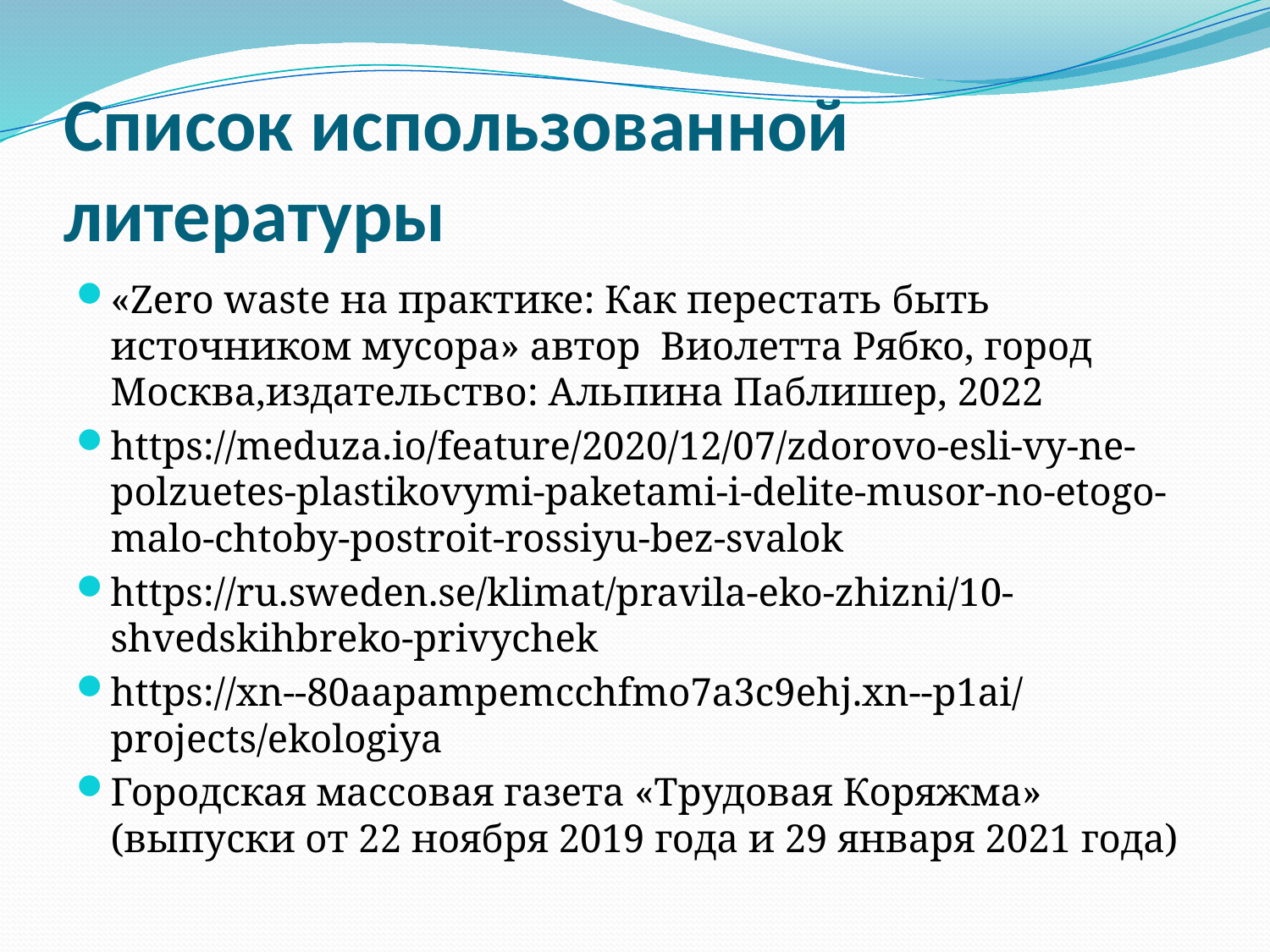

# Список использованной литературы
«Zero waste на практике: Как перестать быть источником мусора» автор  Виолетта Рябко, город Москва,издательство: Альпина Паблишер, 2022
https://meduza.io/feature/2020/12/07/zdorovo-esli-vy-ne-polzuetes-plastikovymi-paketami-i-delite-musor-no-etogo-malo-chtoby-postroit-rossiyu-bez-svalok
https://ru.sweden.se/klimat/pravila-eko-zhizni/10-shvedskihbreko-privychek
https://xn--80aapampemcchfmo7a3c9ehj.xn--p1ai/projects/ekologiya
Городская массовая газета «Трудовая Коряжма» (выпуски от 22 ноября 2019 года и 29 января 2021 года)